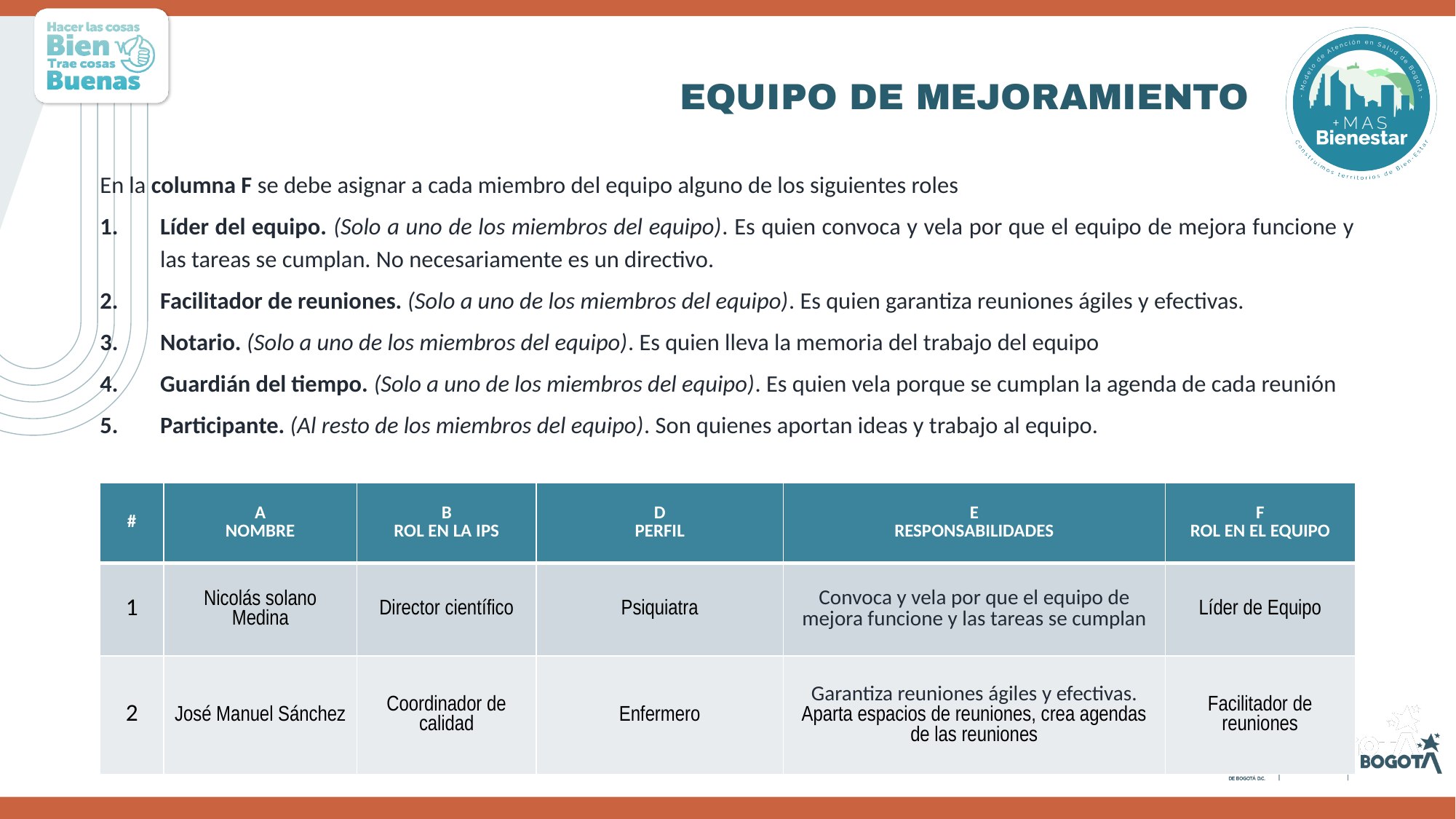

EQUIPO DE MEJORAMIENTO​
En la columna F se debe asignar a cada miembro del equipo alguno de los siguientes roles
Líder del equipo. (Solo a uno de los miembros del equipo). Es quien convoca y vela por que el equipo de mejora funcione y las tareas se cumplan. No necesariamente es un directivo.
Facilitador de reuniones. (Solo a uno de los miembros del equipo). Es quien garantiza reuniones ágiles y efectivas.
Notario. (Solo a uno de los miembros del equipo). Es quien lleva la memoria del trabajo del equipo
Guardián del tiempo. (Solo a uno de los miembros del equipo). Es quien vela porque se cumplan la agenda de cada reunión
Participante. (Al resto de los miembros del equipo). Son quienes aportan ideas y trabajo al equipo.
| #​ | A NOMBRE​ | B ROL EN LA IPS​ | D PERFIL​ | E RESPONSABILIDADES​ | F ROL EN EL EQUIPO​ |
| --- | --- | --- | --- | --- | --- |
| 1​ | Nicolás solano Medina | Director científico | Psiquiatra | Convoca y vela por que el equipo de mejora funcione y las tareas se cumplan | Líder de Equipo |
| 2​ | José Manuel Sánchez | Coordinador de calidad | Enfermero | Garantiza reuniones ágiles y efectivas. Aparta espacios de reuniones, crea agendas de las reuniones | Facilitador de reuniones |